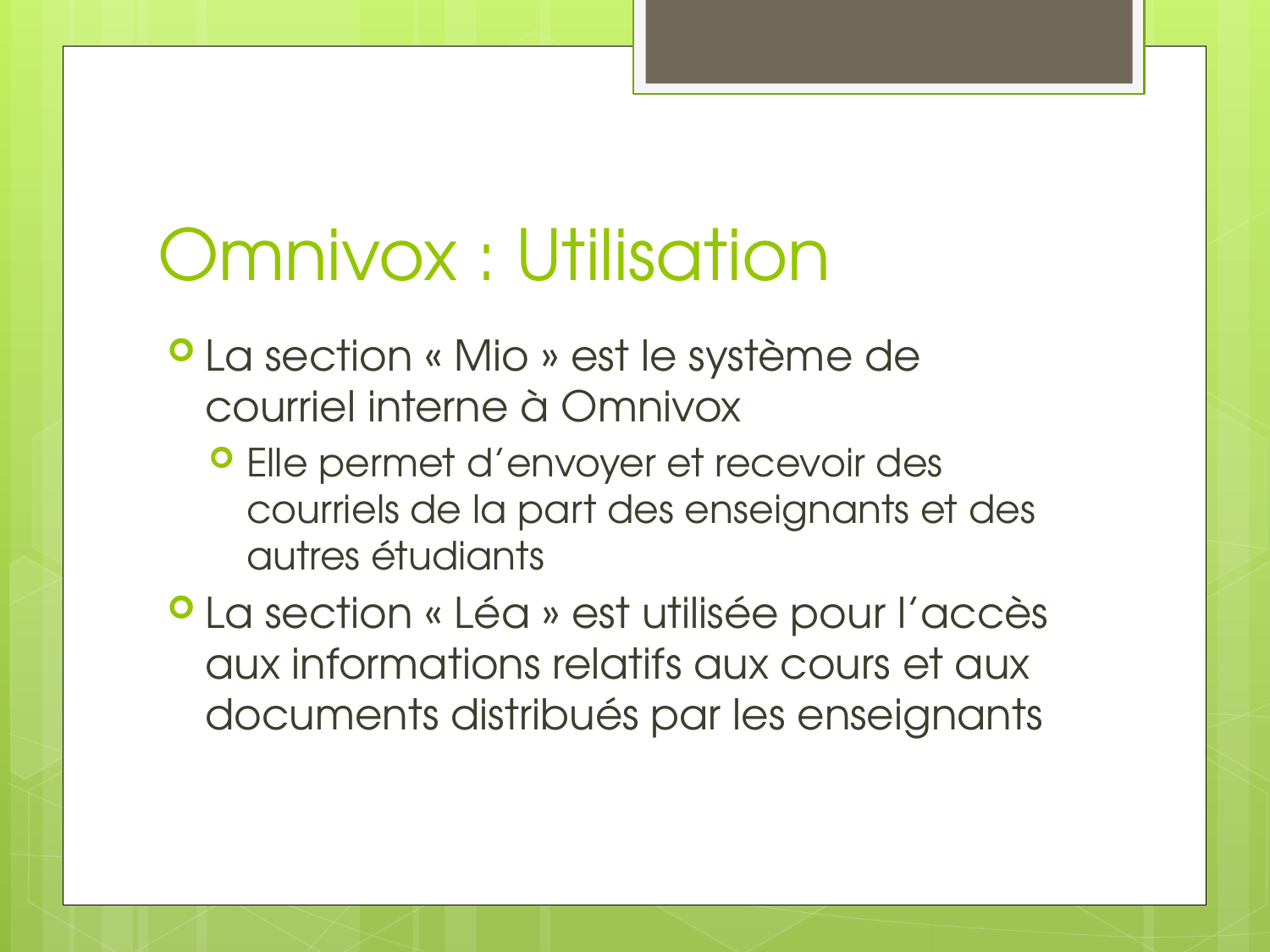

# Omnivox : Utilisation
La section « Mio » est le système de courriel interne à Omnivox
Elle permet d’envoyer et recevoir des courriels de la part des enseignants et des autres étudiants
La section « Léa » est utilisée pour l’accès aux informations relatifs aux cours et aux documents distribués par les enseignants